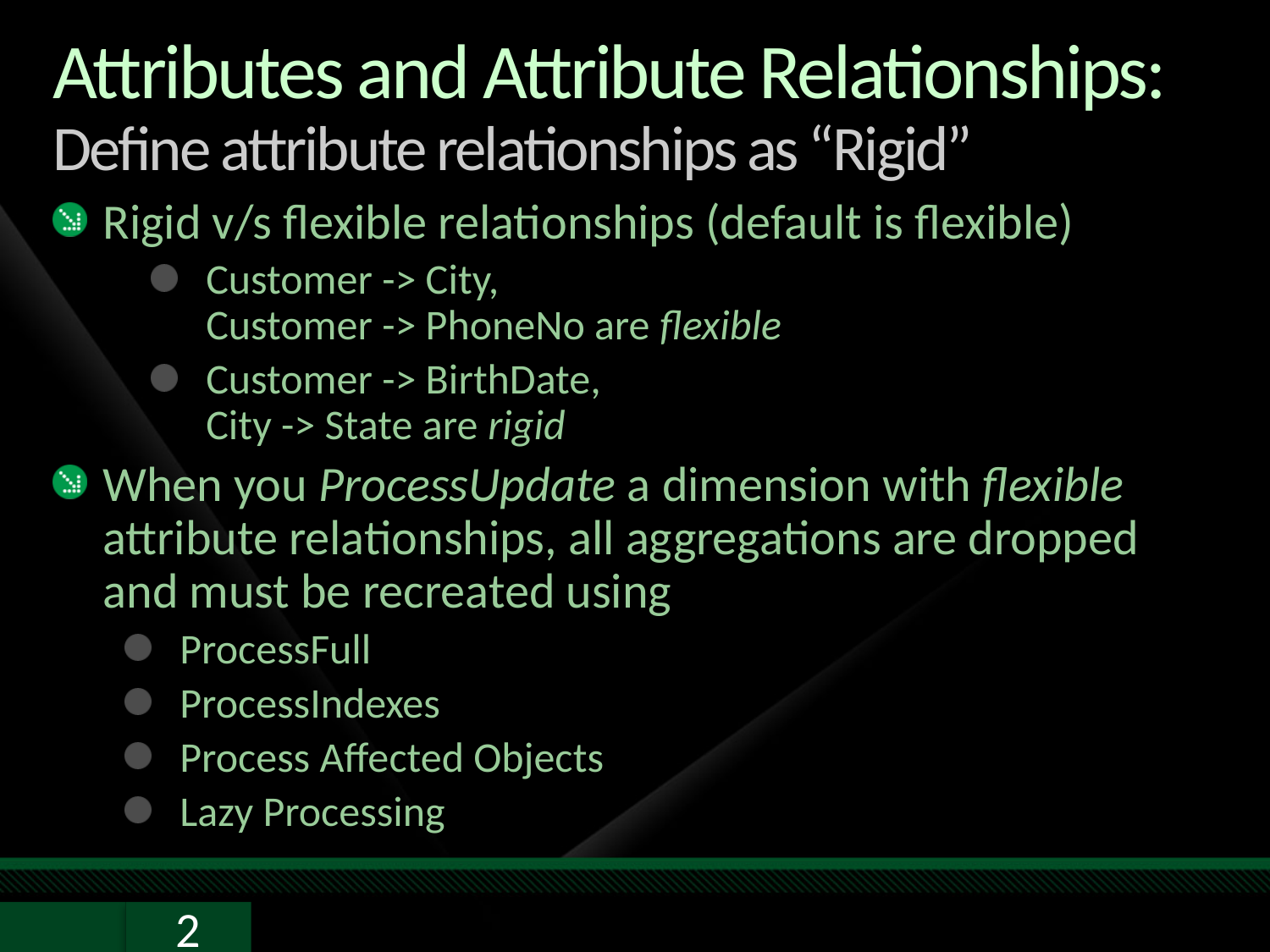

# Attributes and Attribute Relationships: Define attribute relationships as “Rigid”
Rigid v/s flexible relationships (default is flexible)
Customer -> City,
Customer -> PhoneNo are flexible
Customer -> BirthDate,
City -> State are rigid
When you ProcessUpdate a dimension with flexible attribute relationships, all aggregations are dropped and must be recreated using
ProcessFull
ProcessIndexes
Process Affected Objects
Lazy Processing

2